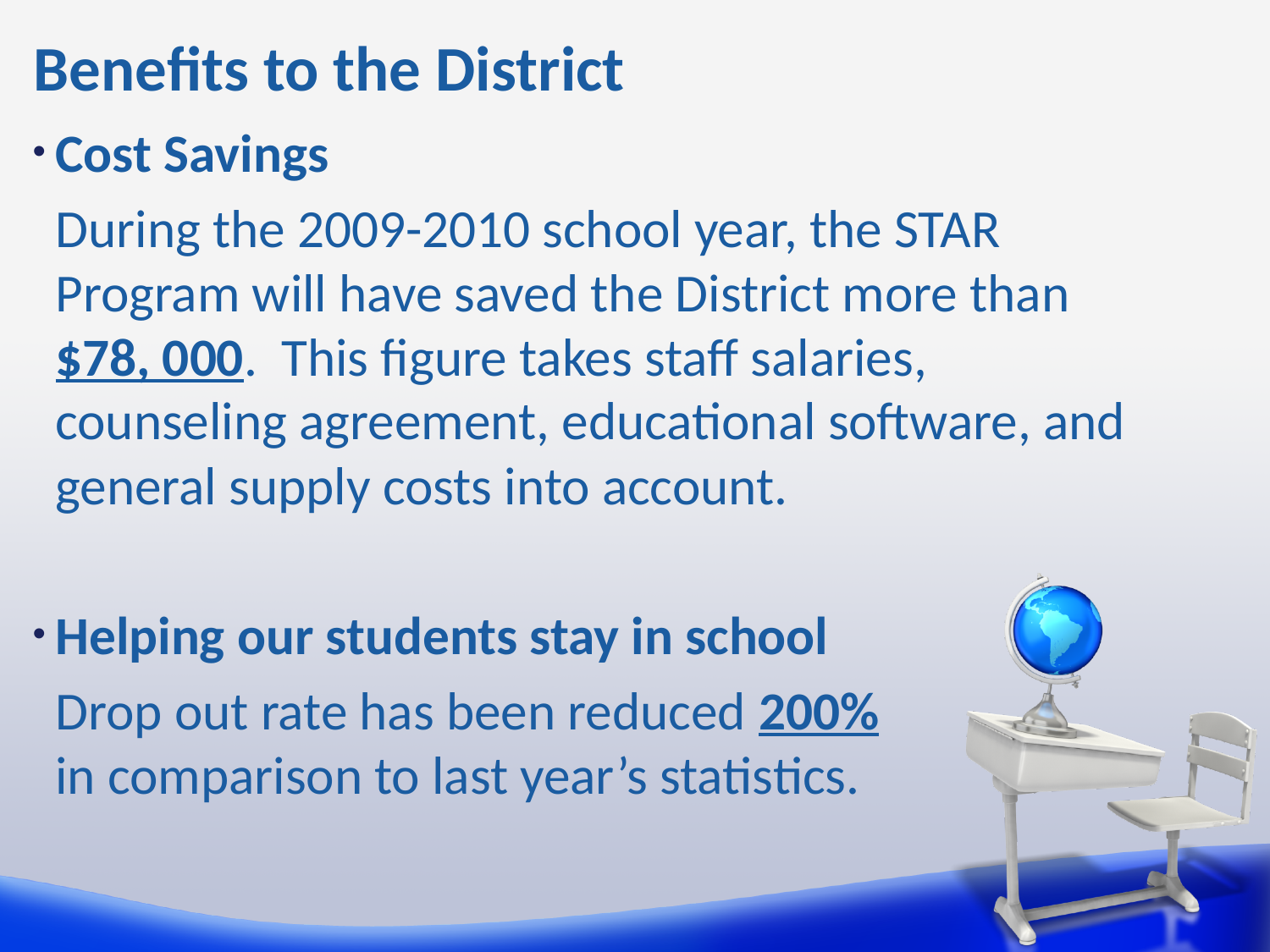

# Benefits to the District
Cost Savings
	During the 2009-2010 school year, the STAR Program will have saved the District more than $78, 000.  This figure takes staff salaries, counseling agreement, educational software, and general supply costs into account.

Helping our students stay in school
	Drop out rate has been reduced 200%
in comparison to last year’s statistics.